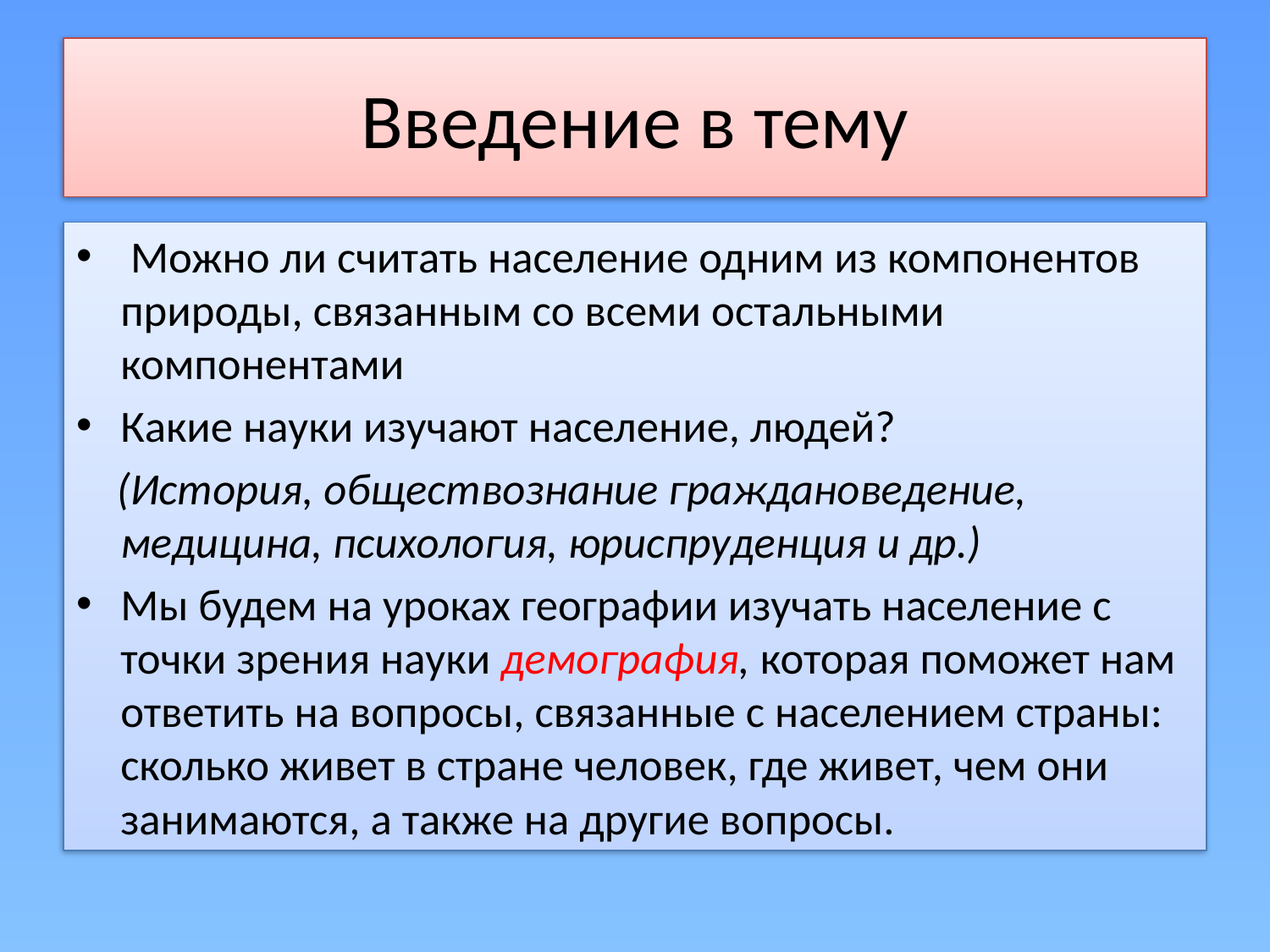

# Введение в тему
 Можно ли считать население одним из компонентов природы, связанным со всеми остальными компонентами
Какие науки изучают население, людей?
    (История, обществознание граждановедение, медицина, психология, юриспруденция и др.)
Мы будем на уроках географии изучать население с точки зрения науки демография, которая поможет нам ответить на вопросы, связанные с населением страны: сколько живет в стране человек, где живет, чем они занимаются, а также на другие вопросы.